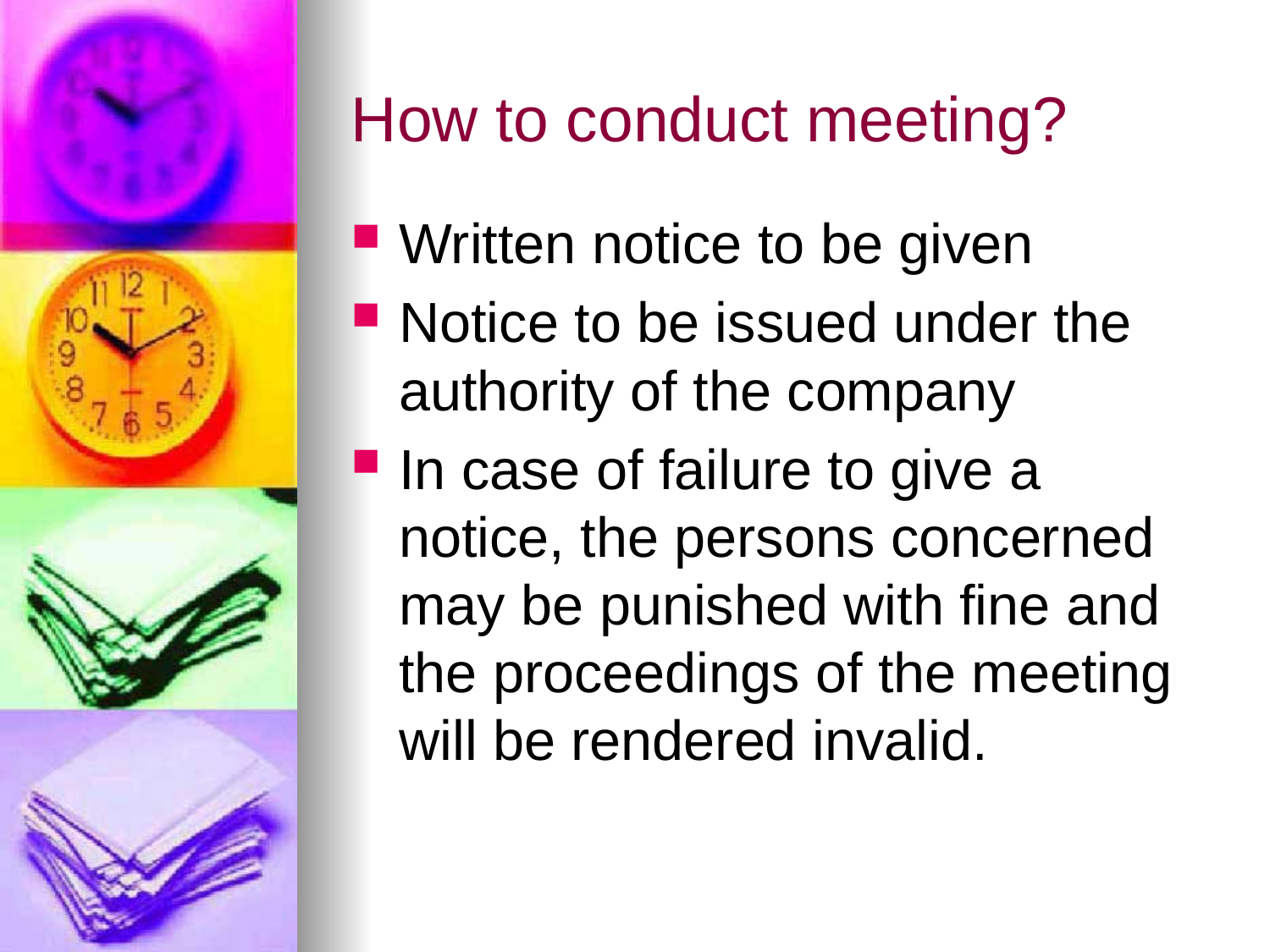

# How to conduct meeting?
Written notice to be given
Notice to be issued under the authority of the company
In case of failure to give a notice, the persons concerned may be punished with fine and the proceedings of the meeting will be rendered invalid.